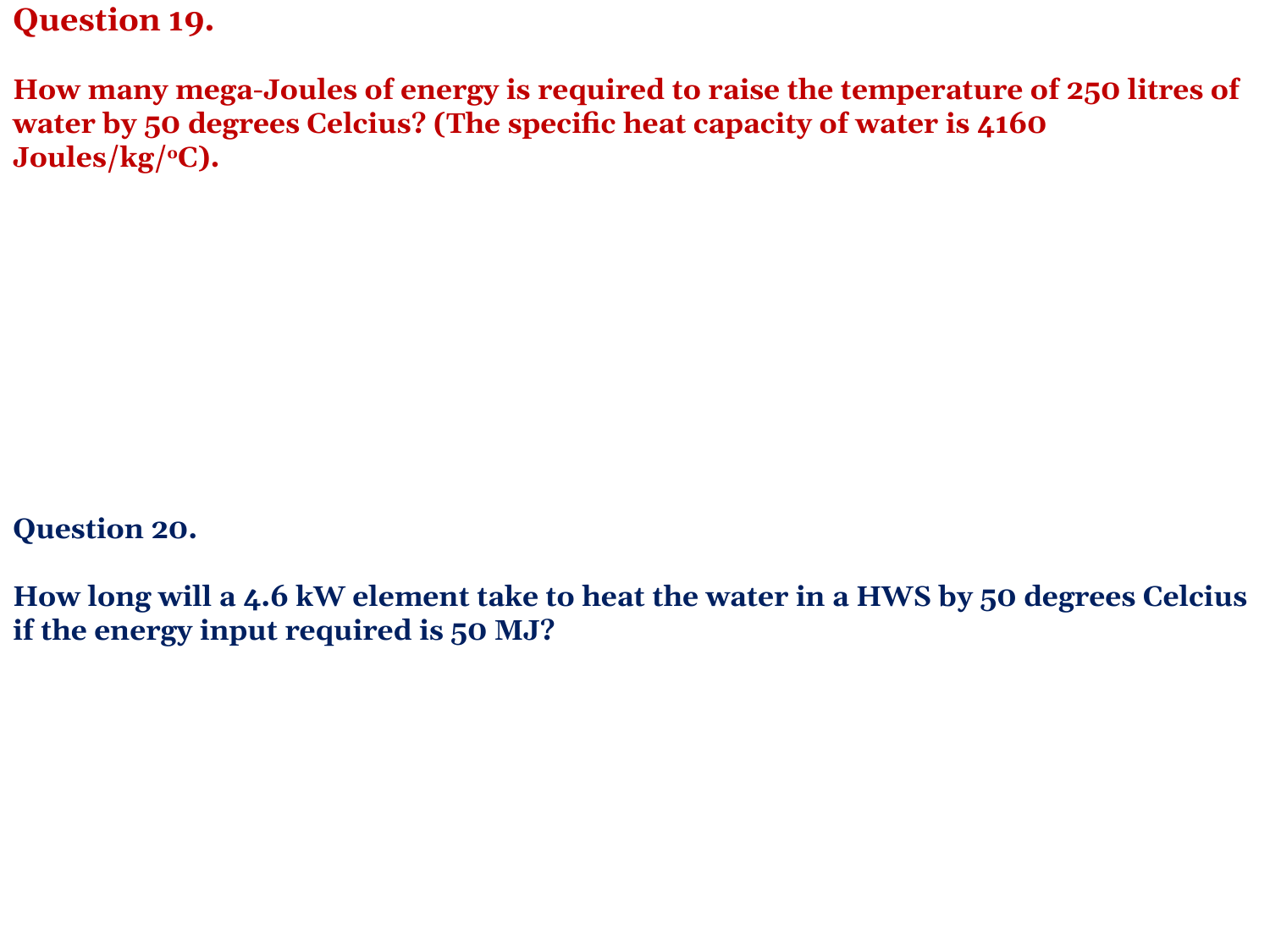

Question 19.

How many mega-Joules of energy is required to raise the temperature of 250 litres of water by 50 degrees Celcius? (The specific heat capacity of water is 4160 Joules/kg/oC).

Question 20.

How long will a 4.6 kW element take to heat the water in a HWS by 50 degrees Celcius if the energy input required is 50 MJ?